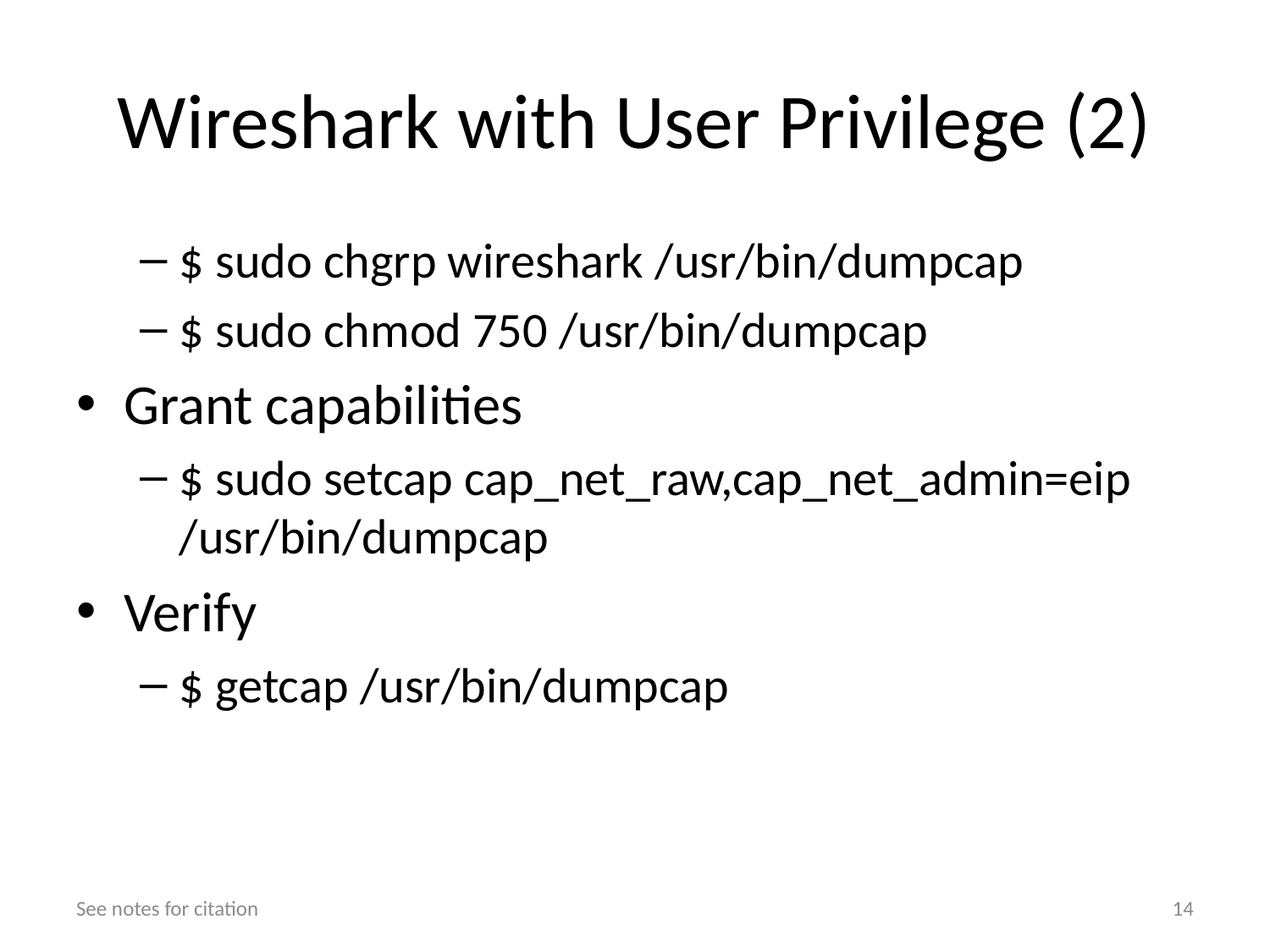

# Wireshark with User Privilege (2)
$ sudo chgrp wireshark /usr/bin/dumpcap
$ sudo chmod 750 /usr/bin/dumpcap
Grant capabilities
$ sudo setcap cap_net_raw,cap_net_admin=eip
/usr/bin/dumpcap
Verify
$ getcap /usr/bin/dumpcap

See notes for citation
14